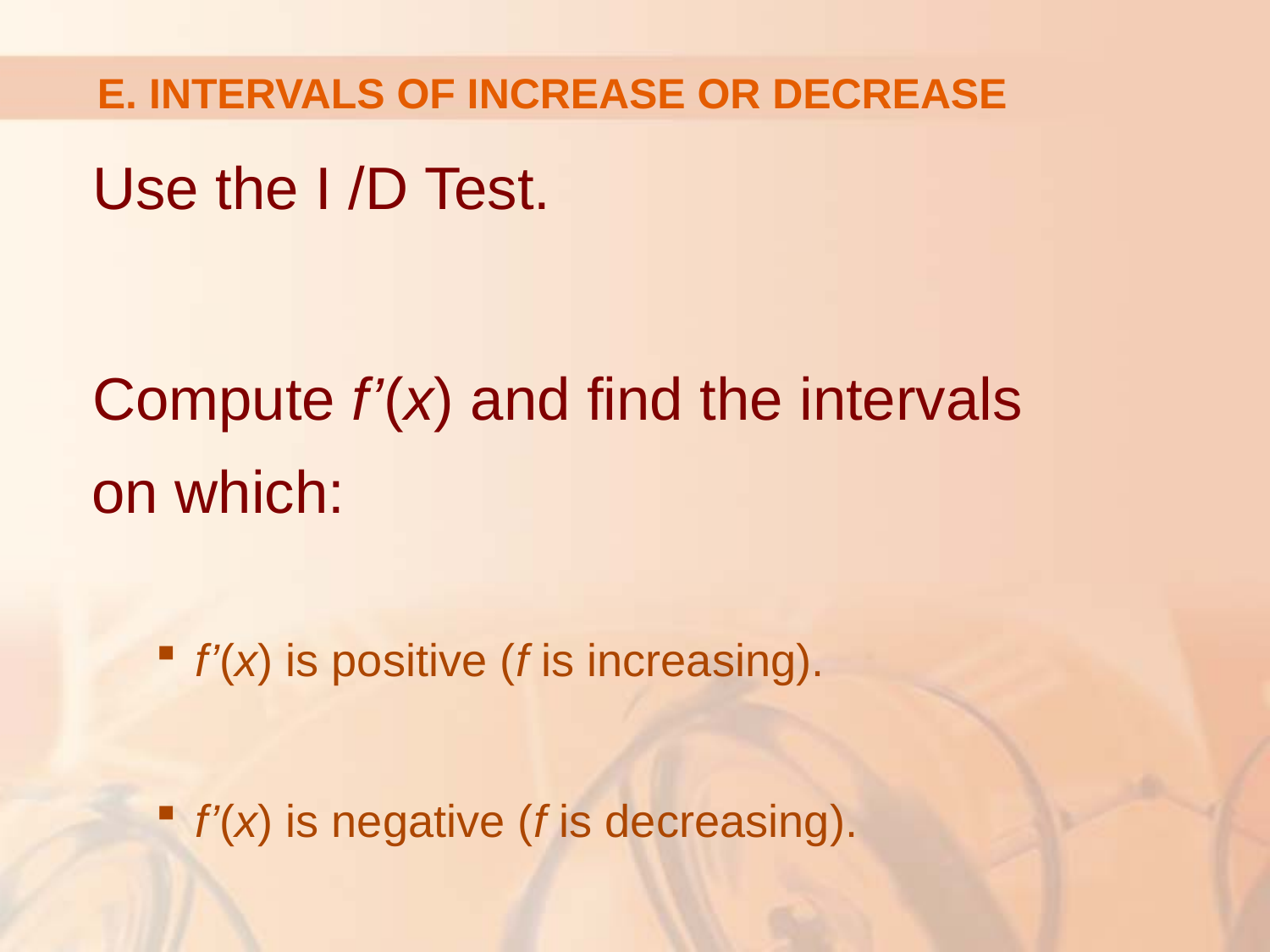

# E. INTERVALS OF INCREASE OR DECREASE
Use the I /D Test.

Compute f’(x) and find the intervals
on which:

f’(x) is positive (f is increasing).

f’(x) is negative (f is decreasing).